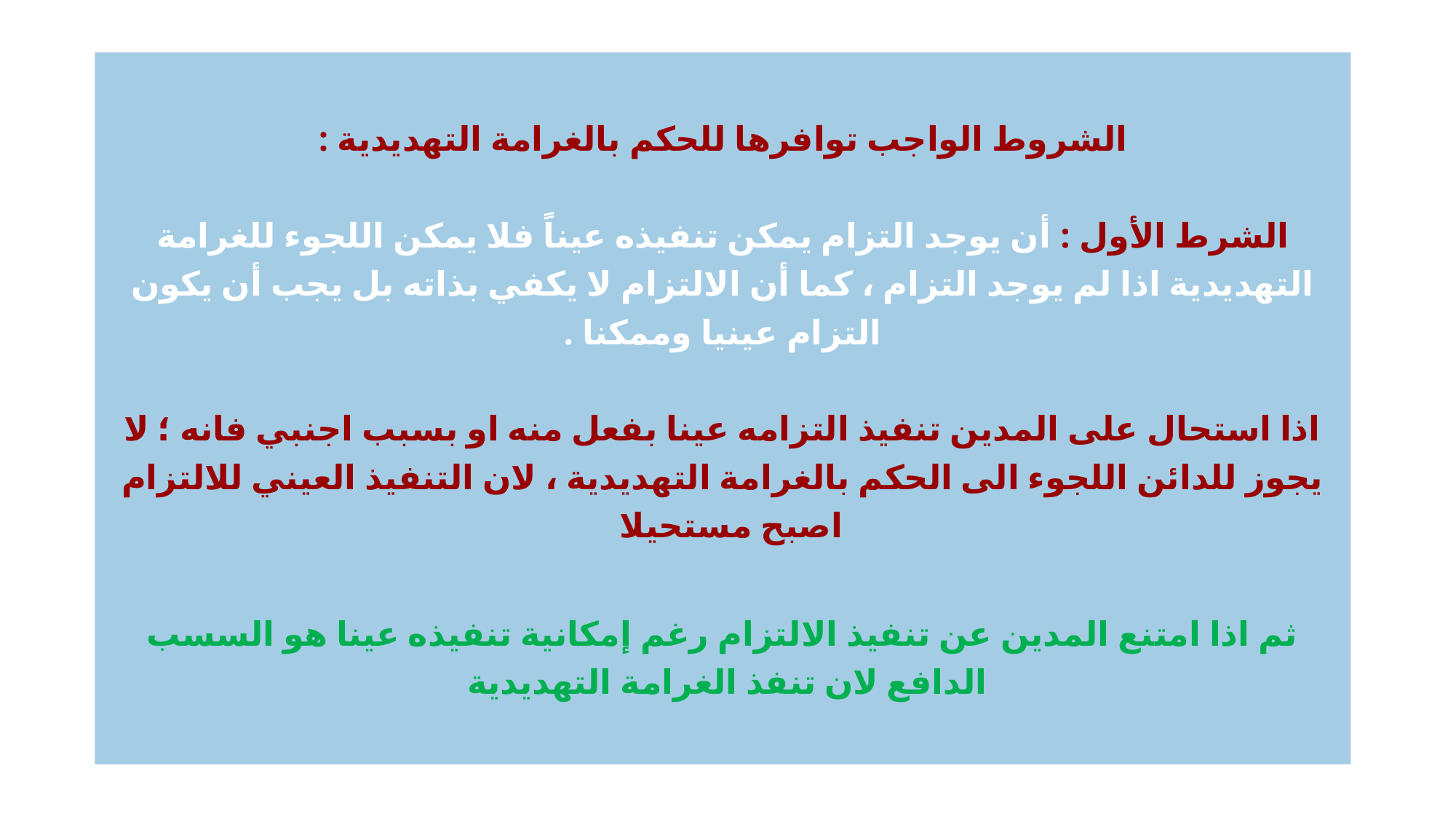

الشروط الواجب توافرها للحكم بالغرامة التهديدية :
الشرط الأول : أن يوجد التزام يمكن تنفيذه عيناً فلا يمكن اللجوء للغرامة التهديدية اذا لم يوجد التزام ، كما أن الالتزام لا يكفي بذاته بل يجب أن يكون التزام عينيا وممكنا .
اذا استحال على المدين تنفيذ التزامه عينا بفعل منه او بسبب اجنبي فانه ؛ لا يجوز للدائن اللجوء الى الحكم بالغرامة التهديدية ، لان التنفيذ العيني للالتزام اصبح مستحيلا
ثم اذا امتنع المدين عن تنفيذ الالتزام رغم إمكانية تنفيذه عينا هو السسب الدافع لان تنفذ الغرامة التهديدية